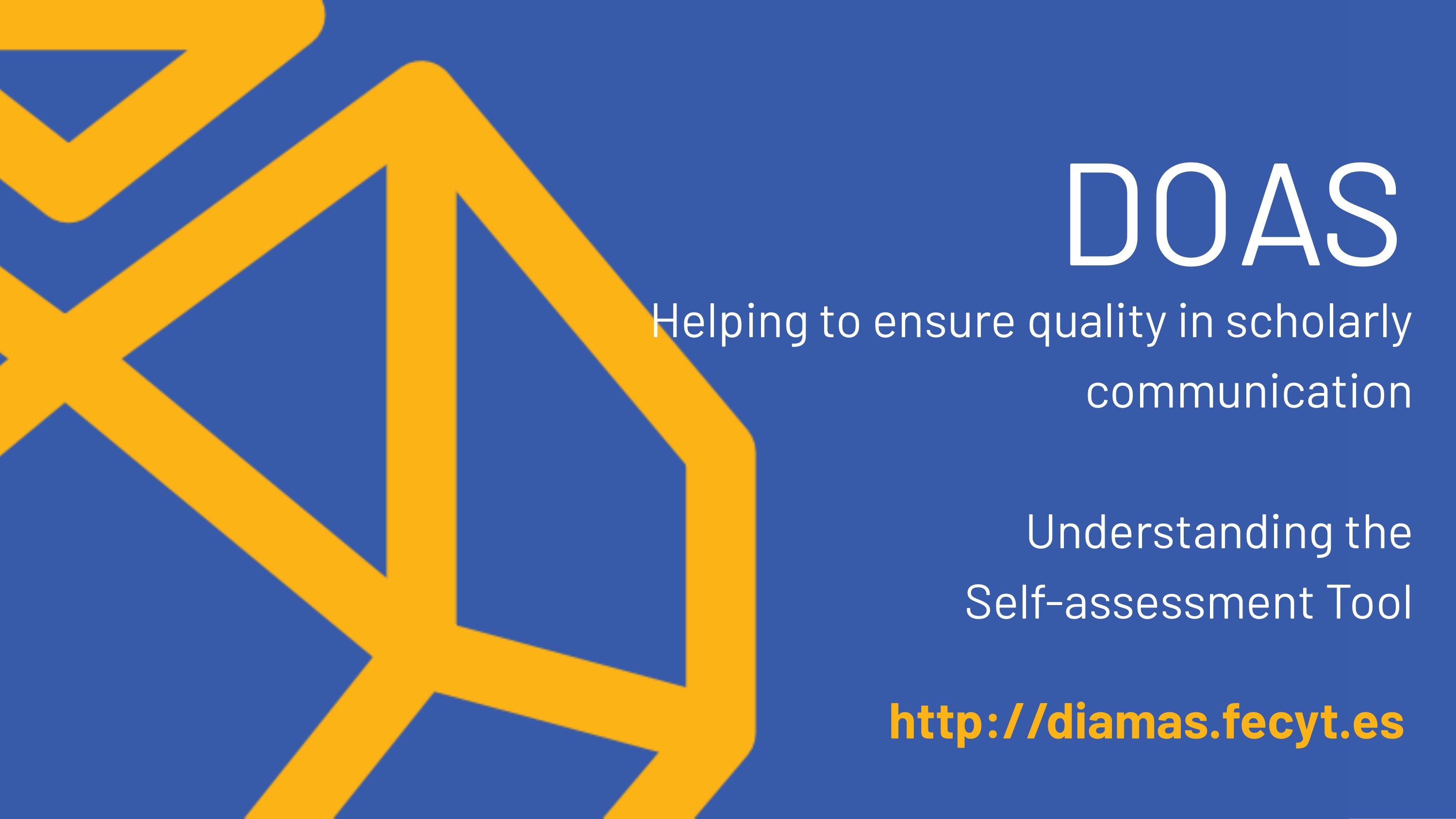

DOAS
Helping to ensure quality in scholarly communication

Understanding the
Self-assessment Tool
http://diamas.fecyt.es